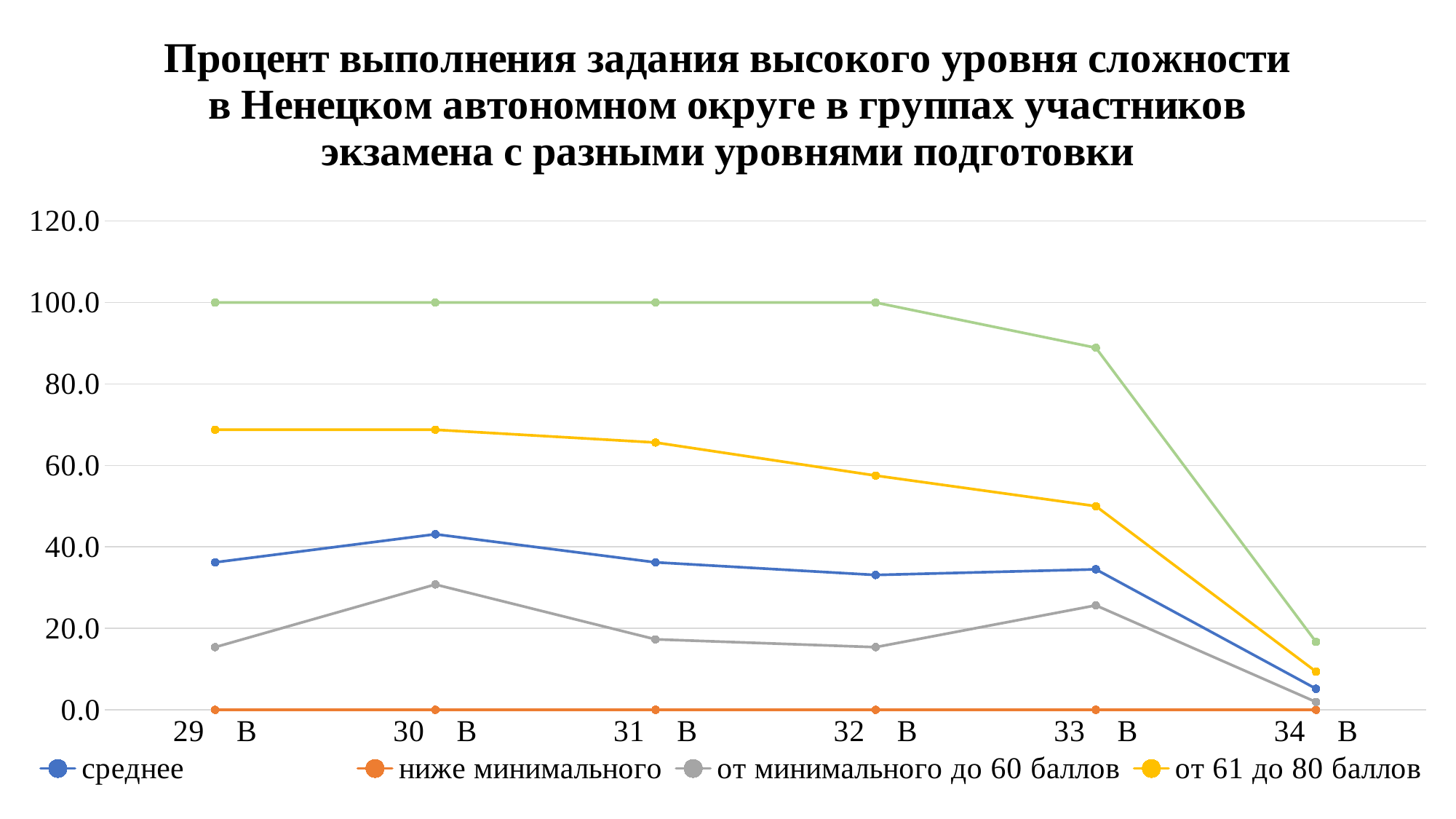

### Chart: Процент выполнения задания высокого уровня сложности в Ненецком автономном округе в группах участников экзамена с разными уровнями подготовки

| Category | среднее | ниже минимального | от минимального до 60 баллов | от 61 до 80 баллов | от 81 до 100 баллов |
|---|---|---|---|---|---|
| 29    В | 36.206896551724135 | 0.0 | 15.384615384615385 | 68.75 | 100.0 |
| 30    В | 43.103448275862064 | 0.0 | 30.76923076923077 | 68.75 | 100.0 |
| 31    В | 36.206896551724135 | 0.0 | 17.307692307692307 | 65.625 | 100.0 |
| 32    В | 33.10344827586207 | 0.0 | 15.384615384615385 | 57.49999999999999 | 100.0 |
| 33    В | 34.48275862068966 | 0.0 | 25.64102564102564 | 50.0 | 88.88888888888889 |
| 34    В | 5.172413793103448 | 0.0 | 1.9230769230769231 | 9.375 | 16.666666666666664 |